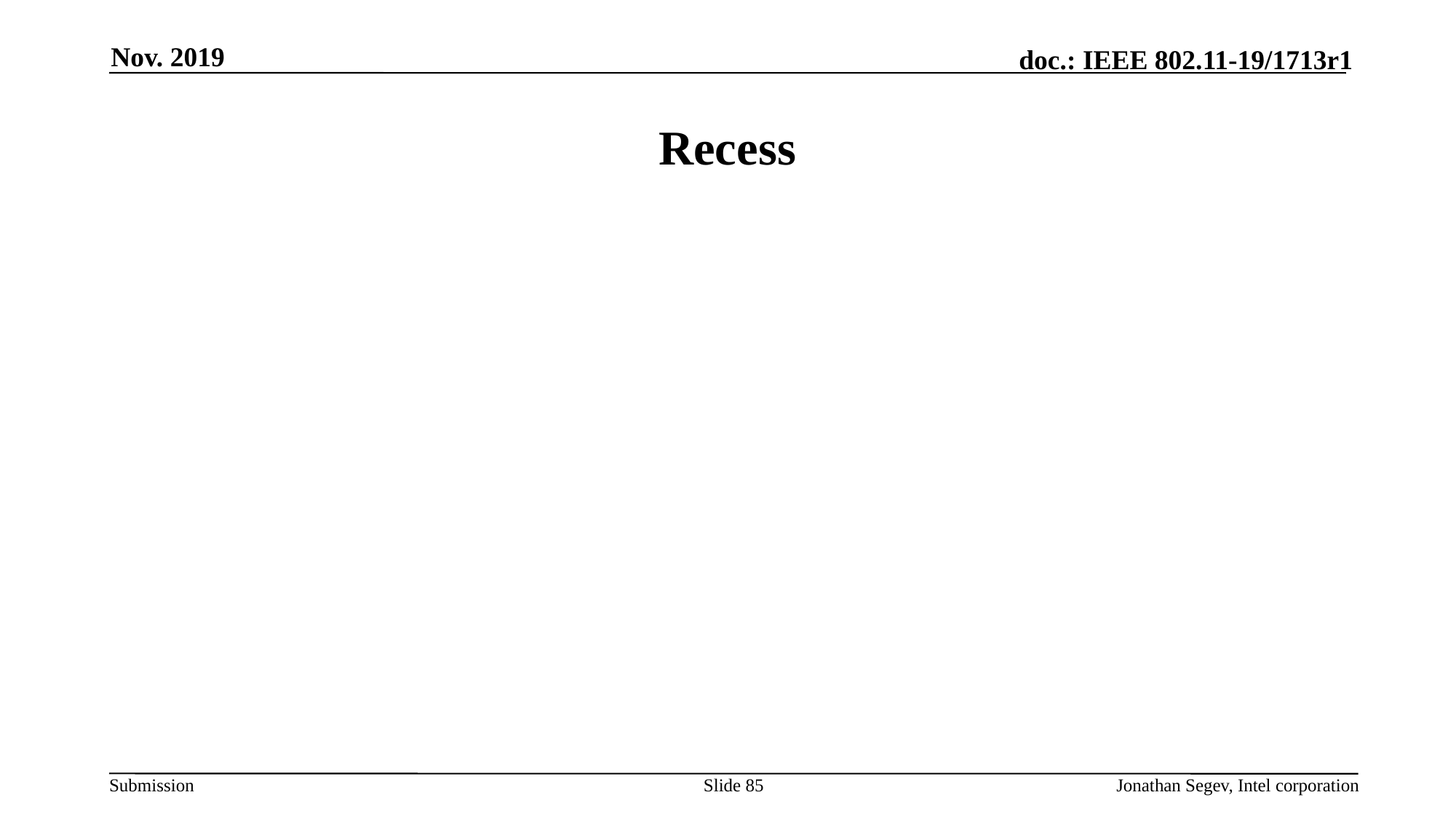

Nov. 2019
# Recess

Slide 85
Jonathan Segev, Intel corporation